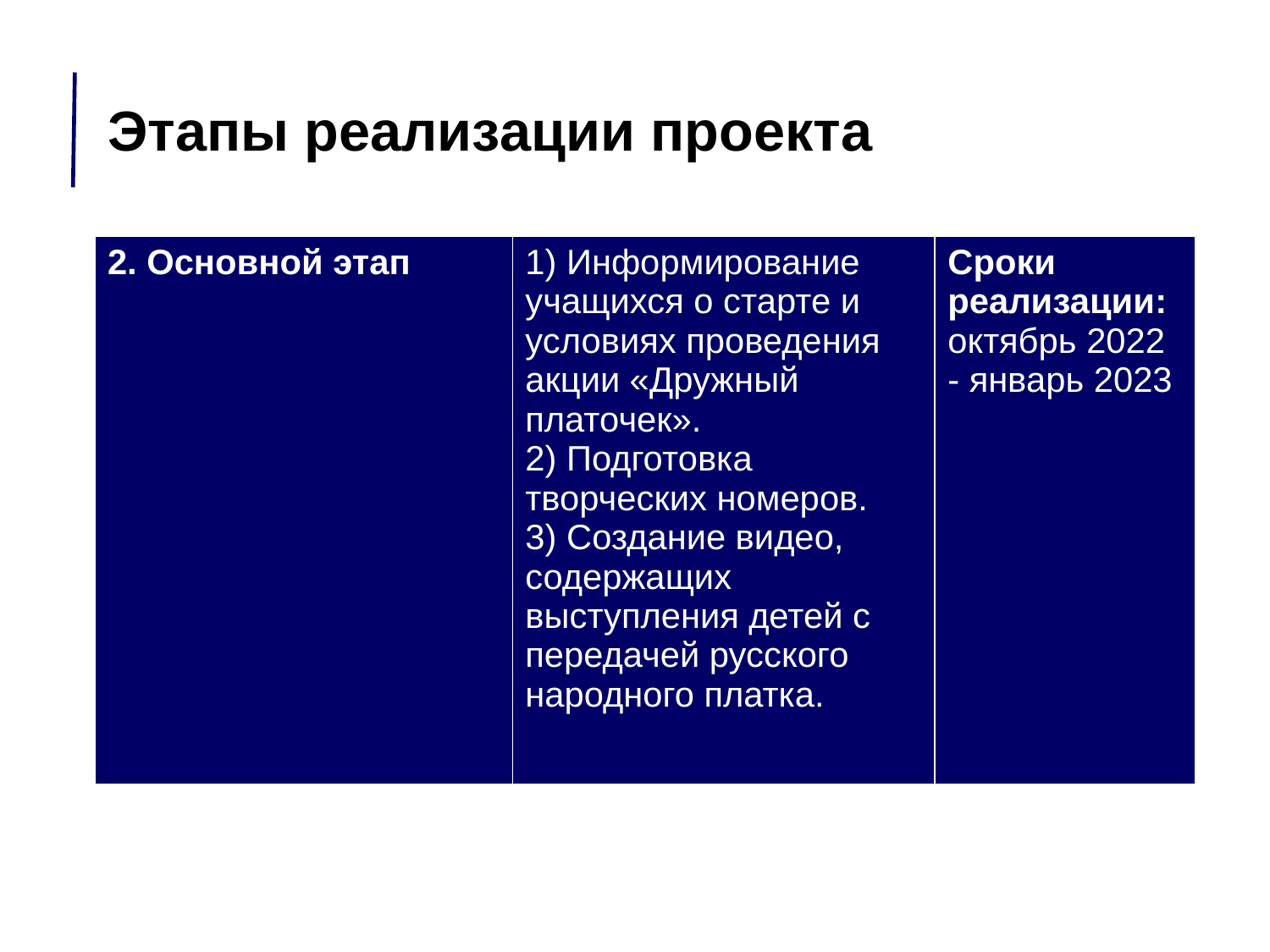

# Этапы реализации проекта
| 2. Основной этап | 1) Информирование учащихся о старте и условиях проведения акции «Дружный платочек». 2) Подготовка творческих номеров. 3) Создание видео, содержащих выступления детей с передачей русского народного платка. | Сроки реализации: октябрь 2022 - январь 2023 |
| --- | --- | --- |
Задачи: